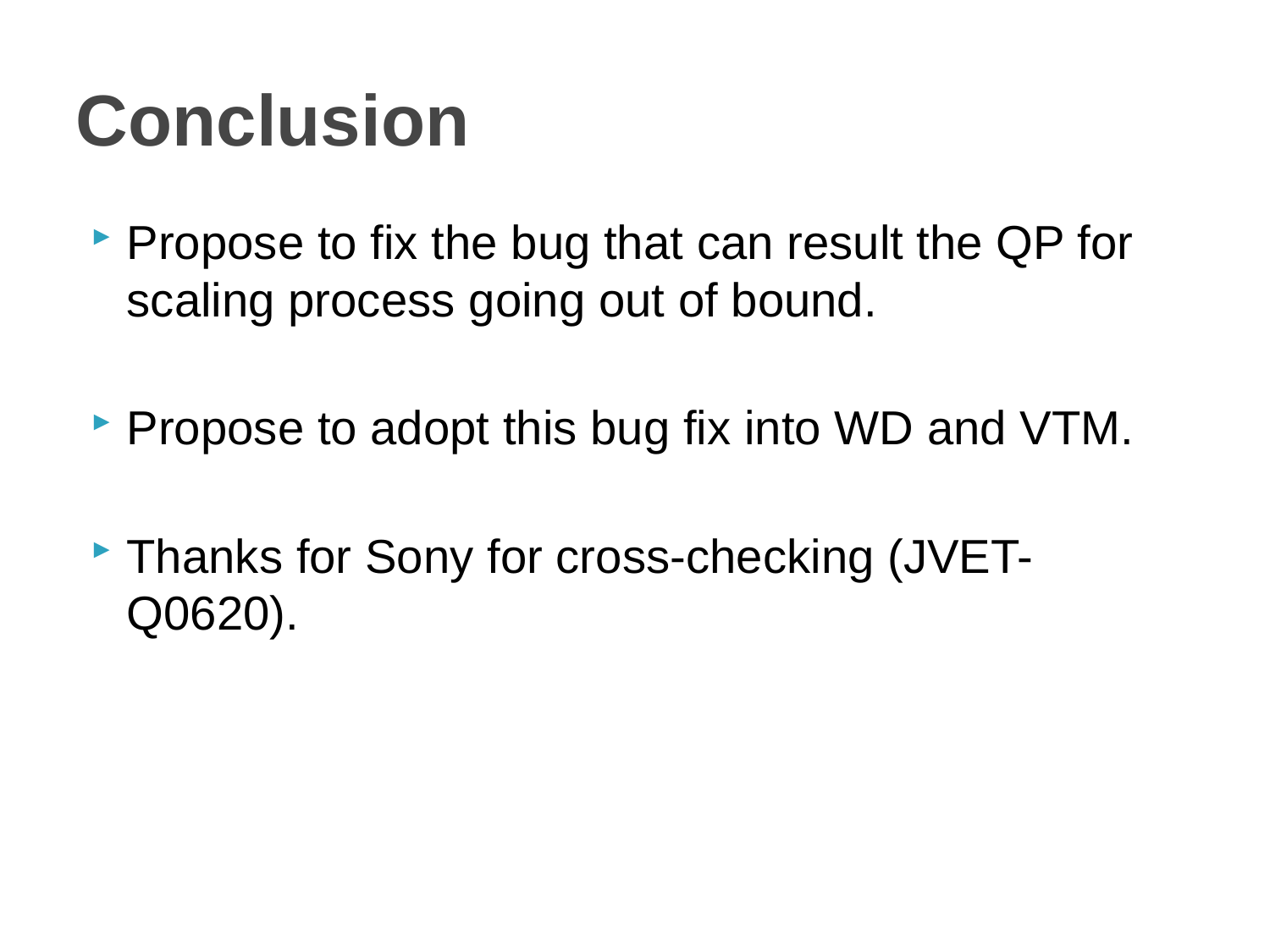

# Conclusion
Propose to fix the bug that can result the QP for scaling process going out of bound.

Propose to adopt this bug fix into WD and VTM.

Thanks for Sony for cross-checking (JVET-Q0620).